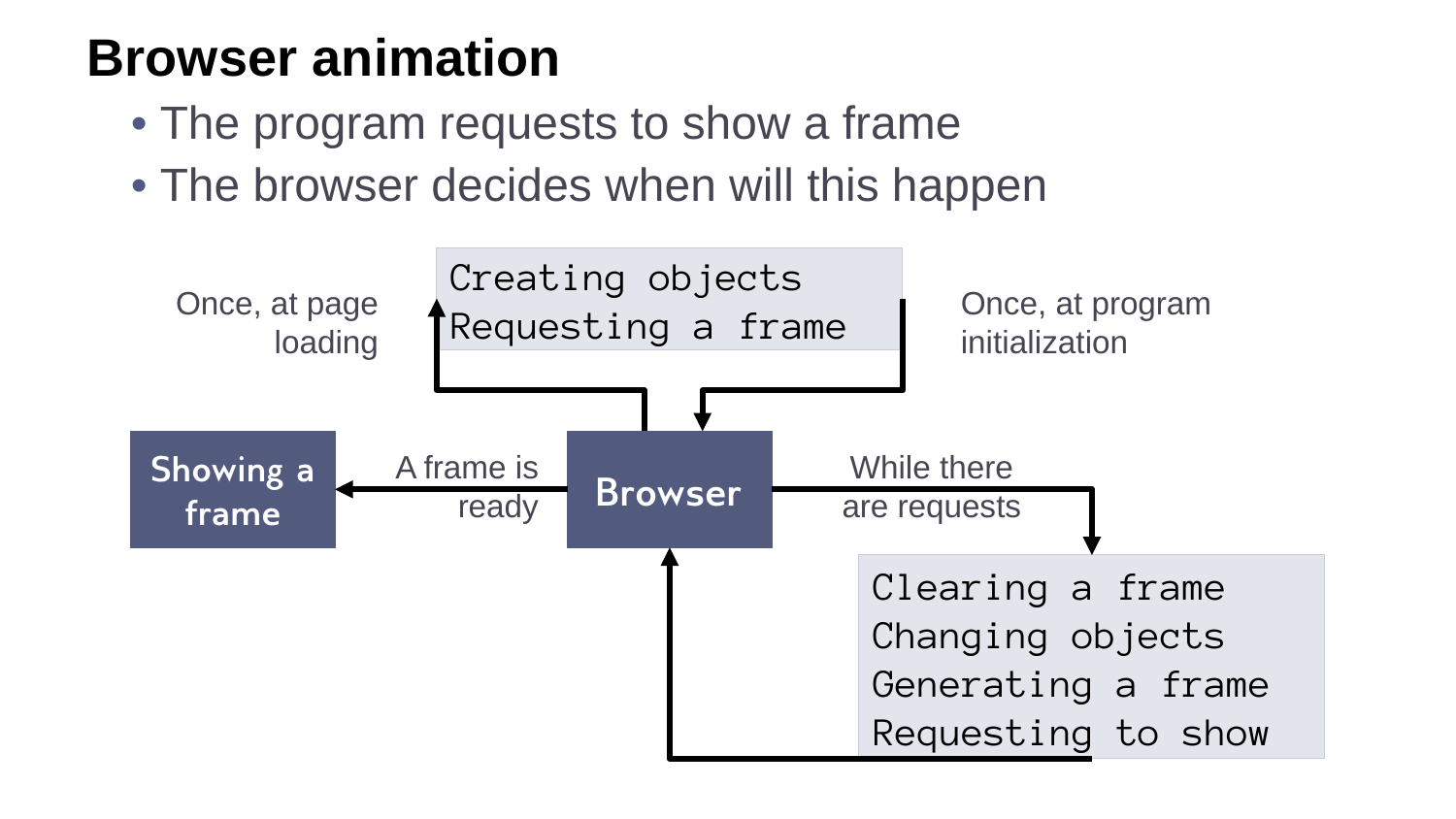

Browser animation
The program requests to show a frame
The browser decides when will this happen
Creating objects
Requesting a frame
Once, at program initialization
Once, at page
loading
Browser
Showing a frame

A frame is ready
While there
are requests
Clearing a frame
Changing objects
Generating a frame
Requesting to show